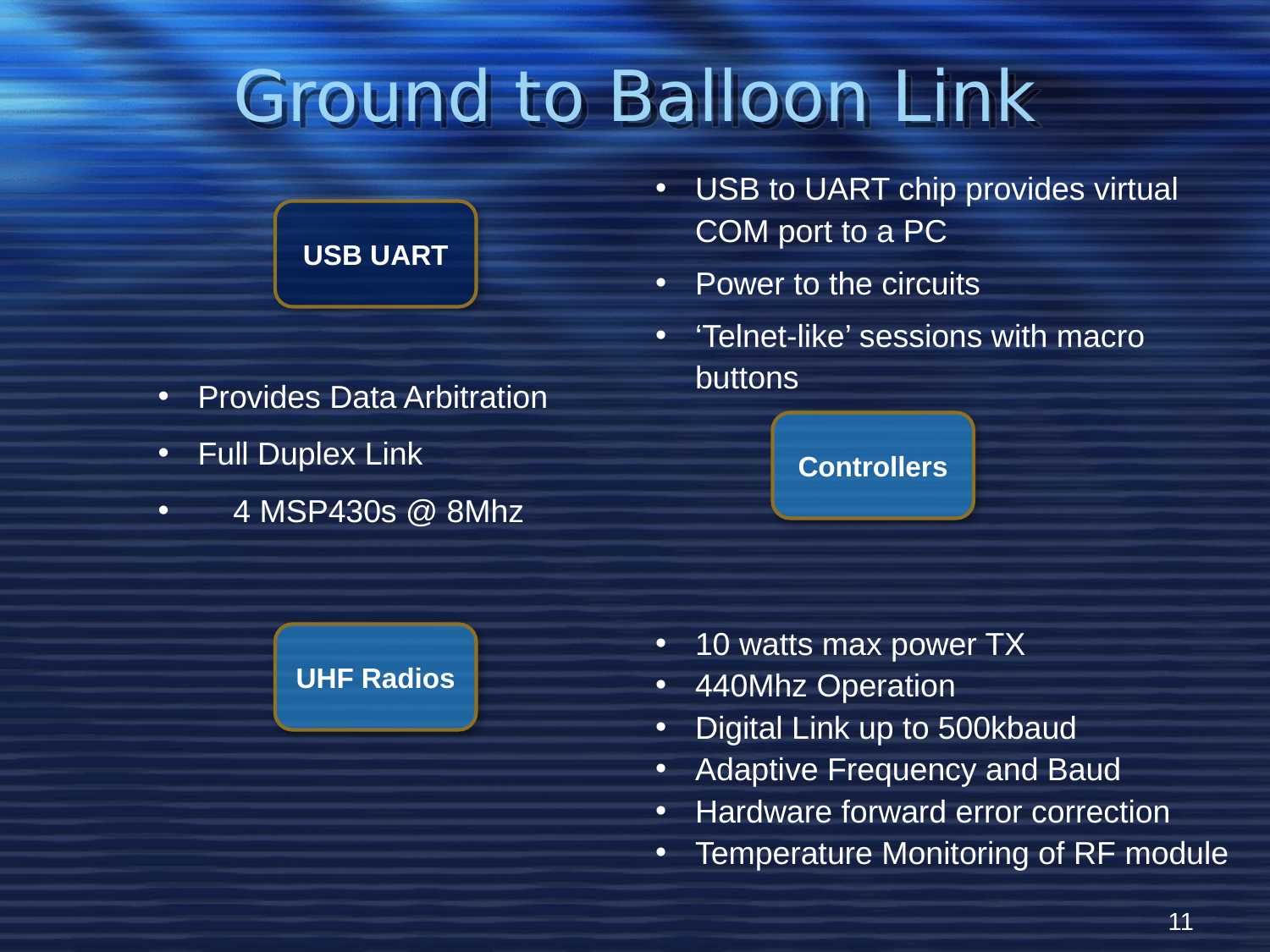

# Ground to Balloon Link
USB to UART chip provides virtual COM port to a PC
Power to the circuits
‘Telnet-like’ sessions with macro buttons
USB UART
Provides Data Arbitration
Full Duplex Link
    4 MSP430s @ 8Mhz

Controllers
10 watts max power TX
440Mhz Operation
Digital Link up to 500kbaud
Adaptive Frequency and Baud
Hardware forward error correction
Temperature Monitoring of RF module
UHF Radios
11